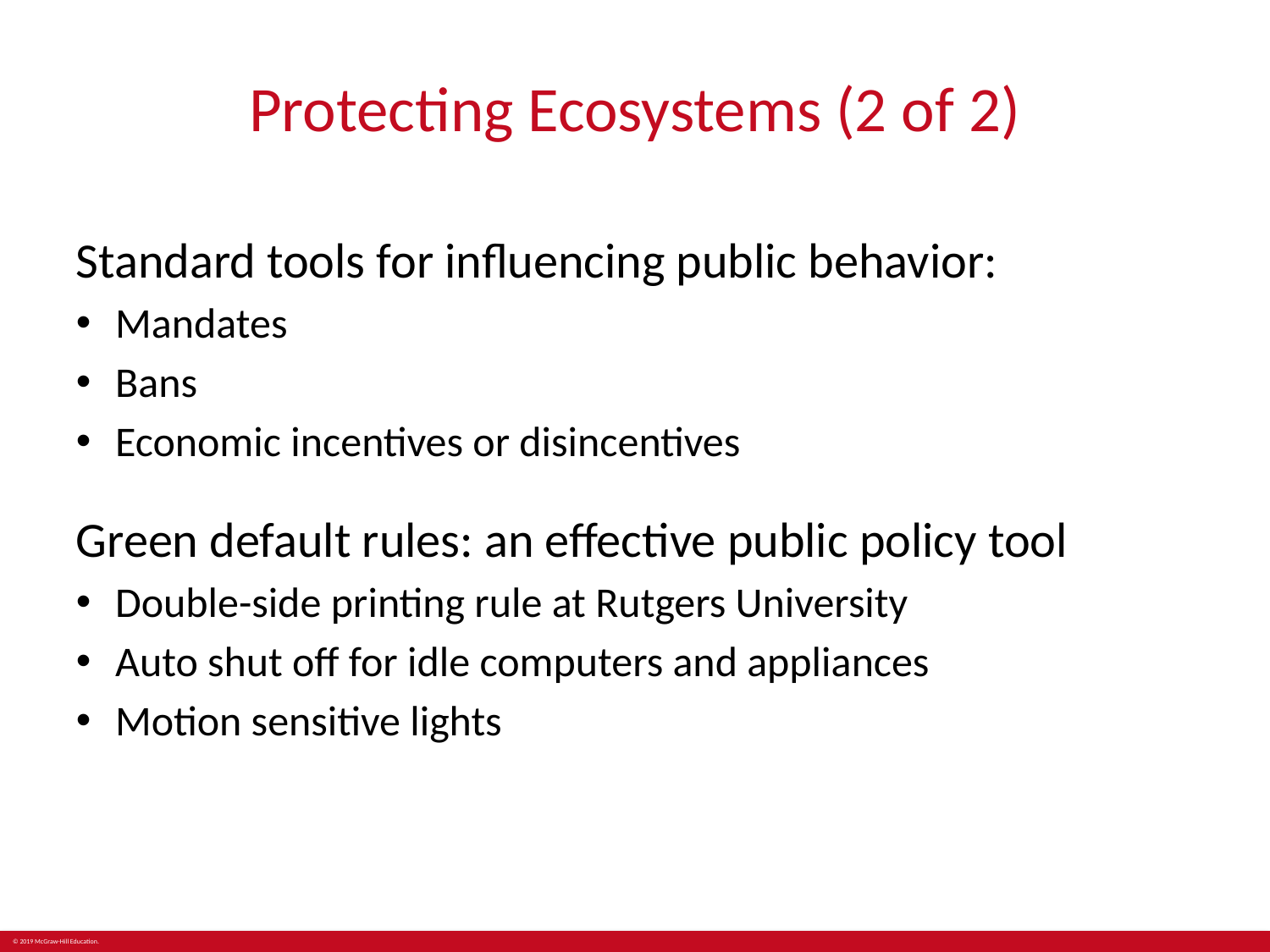

# Protecting Ecosystems (2 of 2)
Standard tools for influencing public behavior:
Mandates
Bans
Economic incentives or disincentives
Green default rules: an effective public policy tool
Double-side printing rule at Rutgers University
Auto shut off for idle computers and appliances
Motion sensitive lights